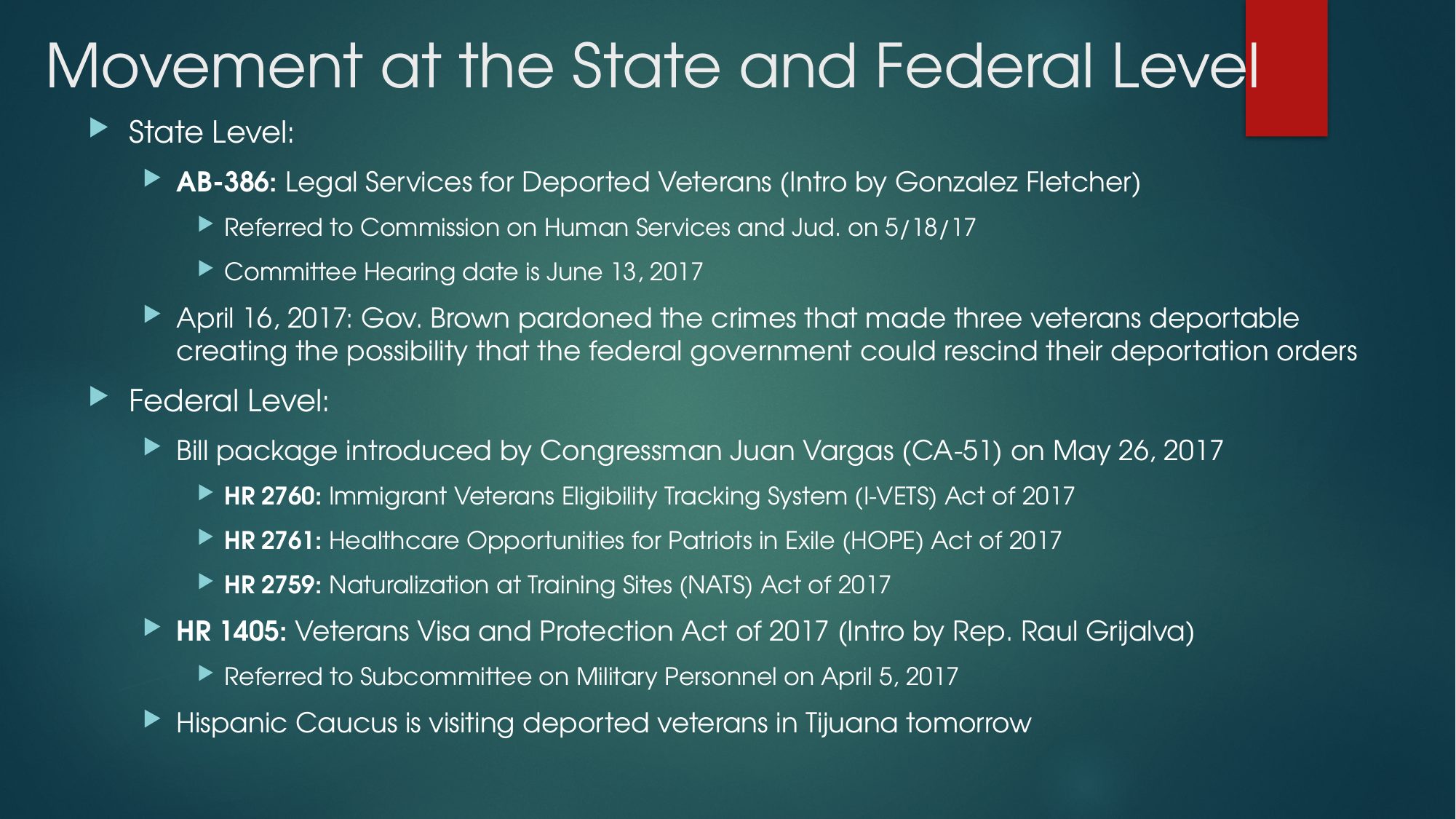

# Movement at the State and Federal Level
State Level:
AB-386: Legal Services for Deported Veterans (Intro by Gonzalez Fletcher)
Referred to Commission on Human Services and Jud. on 5/18/17
Committee Hearing date is June 13, 2017
April 16, 2017: Gov. Brown pardoned the crimes that made three veterans deportable creating the possibility that the federal government could rescind their deportation orders
Federal Level:
Bill package introduced by Congressman Juan Vargas (CA-51) on May 26, 2017
HR 2760: Immigrant Veterans Eligibility Tracking System (I-VETS) Act of 2017
HR 2761: Healthcare Opportunities for Patriots in Exile (HOPE) Act of 2017
HR 2759: Naturalization at Training Sites (NATS) Act of 2017
HR 1405: Veterans Visa and Protection Act of 2017 (Intro by Rep. Raul Grijalva)
Referred to Subcommittee on Military Personnel on April 5, 2017
Hispanic Caucus is visiting deported veterans in Tijuana tomorrow